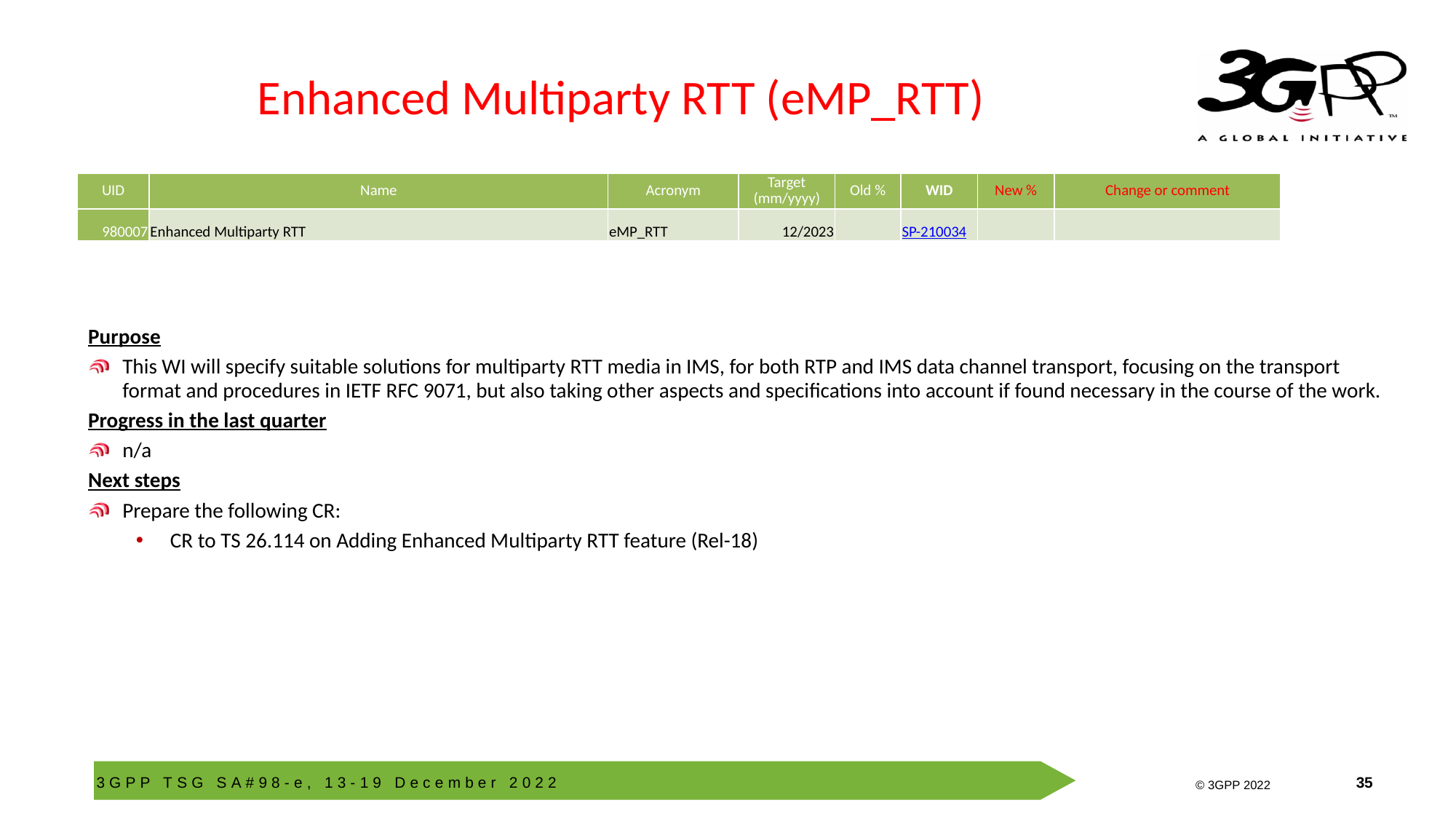

# Enhanced Multiparty RTT (eMP_RTT)
| UID | Name | Acronym | Target (mm/yyyy) | Old % | WID | New % | Change or comment |
| --- | --- | --- | --- | --- | --- | --- | --- |
| 980007 | Enhanced Multiparty RTT | eMP\_RTT | 12/2023 |  | SP-210034 |  |  |
Purpose
This WI will specify suitable solutions for multiparty RTT media in IMS, for both RTP and IMS data channel transport, focusing on the transport format and procedures in IETF RFC 9071, but also taking other aspects and specifications into account if found necessary in the course of the work.
Progress in the last quarter
n/a
Next steps
Prepare the following CR:
CR to TS 26.114 on Adding Enhanced Multiparty RTT feature (Rel-18)